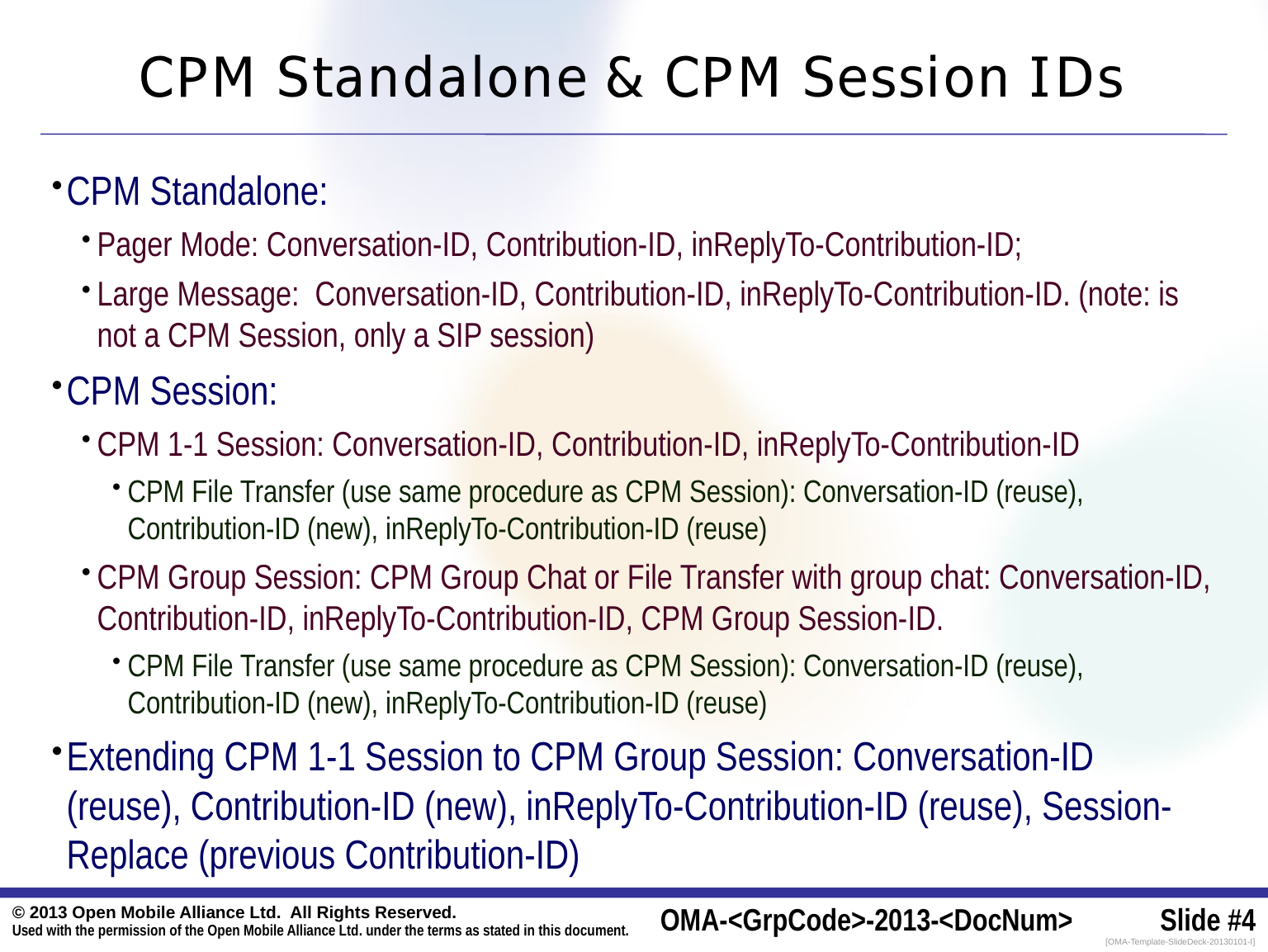

# CPM Standalone & CPM Session IDs
CPM Standalone:
Pager Mode: Conversation-ID, Contribution-ID, inReplyTo-Contribution-ID;
Large Message:  Conversation-ID, Contribution-ID, inReplyTo-Contribution-ID. (note: is not a CPM Session, only a SIP session)
CPM Session:
CPM 1-1 Session: Conversation-ID, Contribution-ID, inReplyTo-Contribution-ID
CPM File Transfer (use same procedure as CPM Session): Conversation-ID (reuse), Contribution-ID (new), inReplyTo-Contribution-ID (reuse)
CPM Group Session: CPM Group Chat or File Transfer with group chat: Conversation-ID, Contribution-ID, inReplyTo-Contribution-ID, CPM Group Session-ID.
CPM File Transfer (use same procedure as CPM Session): Conversation-ID (reuse), Contribution-ID (new), inReplyTo-Contribution-ID (reuse)
Extending CPM 1-1 Session to CPM Group Session: Conversation-ID (reuse), Contribution-ID (new), inReplyTo-Contribution-ID (reuse), Session-Replace (previous Contribution-ID)